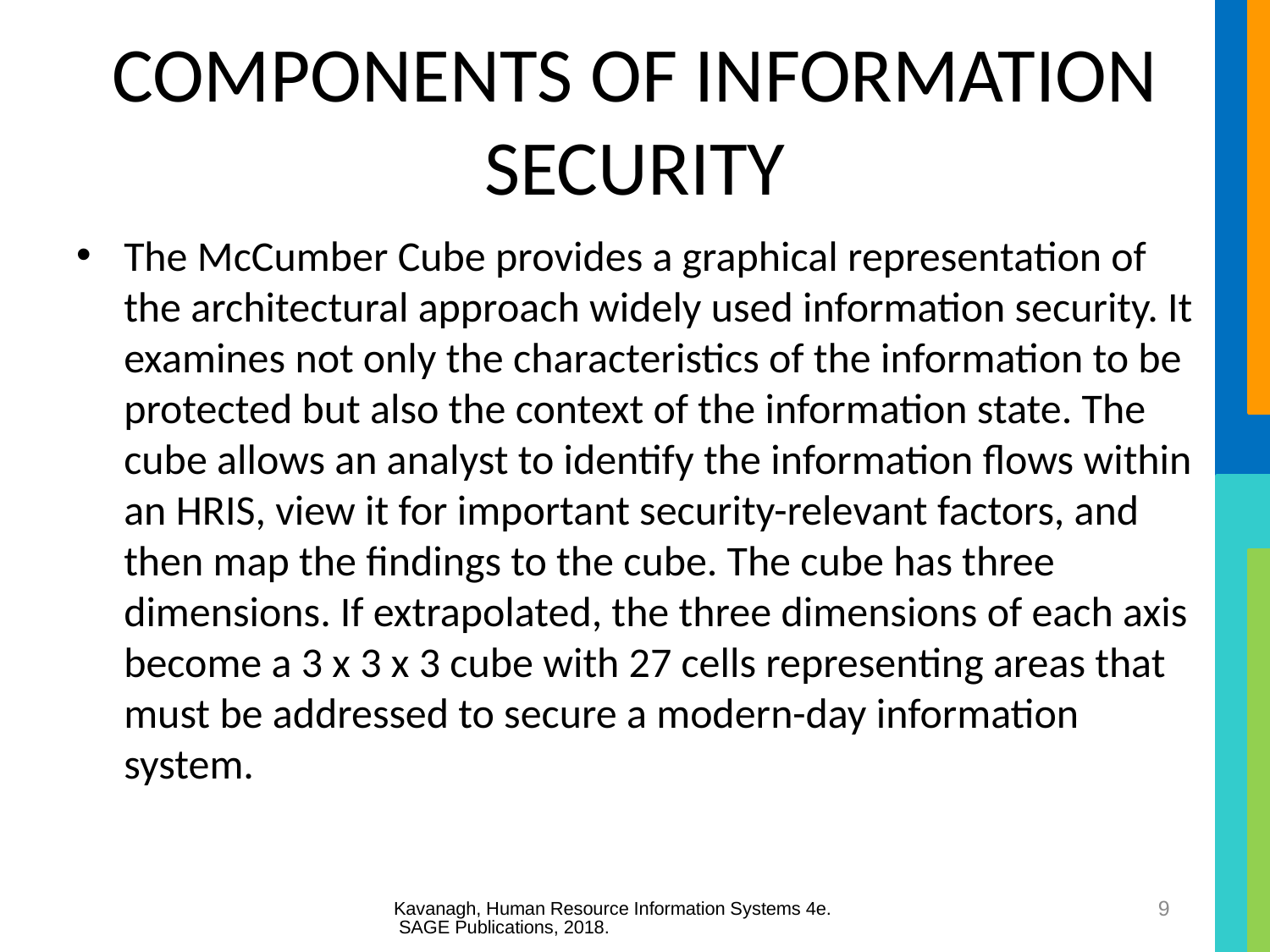

# COMPONENTS OF INFORMATION SECURITY
The McCumber Cube provides a graphical representation of the architectural approach widely used information security. It examines not only the characteristics of the information to be protected but also the context of the information state. The cube allows an analyst to identify the information flows within an HRIS, view it for important security-relevant factors, and then map the findings to the cube. The cube has three dimensions. If extrapolated, the three dimensions of each axis become a 3 x 3 x 3 cube with 27 cells representing areas that must be addressed to secure a modern-day information system.
Kavanagh, Human Resource Information Systems 4e. SAGE Publications, 2018.
9